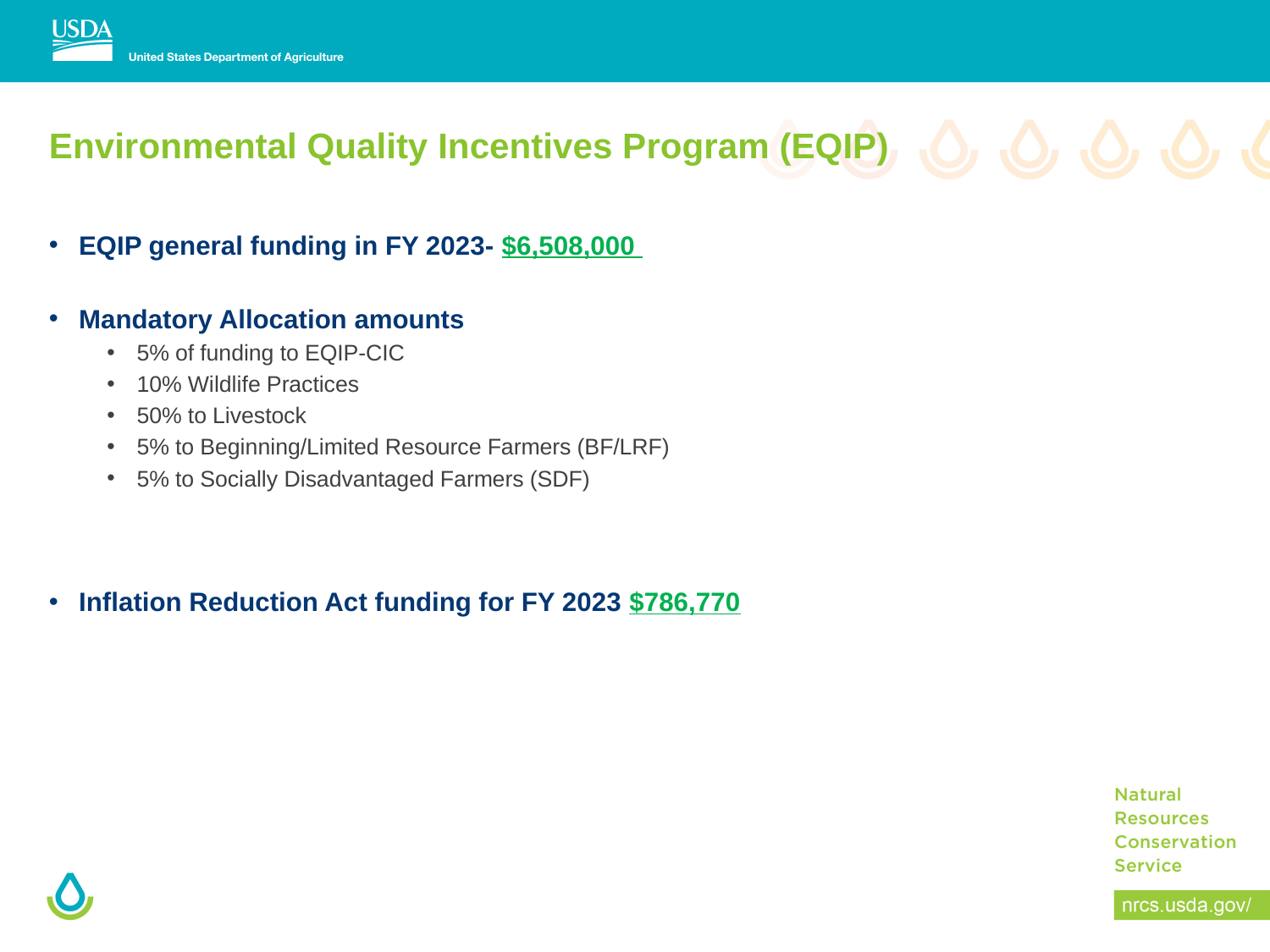

# Environmental Quality Incentives Program (EQIP)
EQIP general funding in FY 2023- $6,508,000

Mandatory Allocation amounts
5% of funding to EQIP-CIC
10% Wildlife Practices
50% to Livestock
5% to Beginning/Limited Resource Farmers (BF/LRF)
5% to Socially Disadvantaged Farmers (SDF)

Inflation Reduction Act funding for FY 2023 $786,770